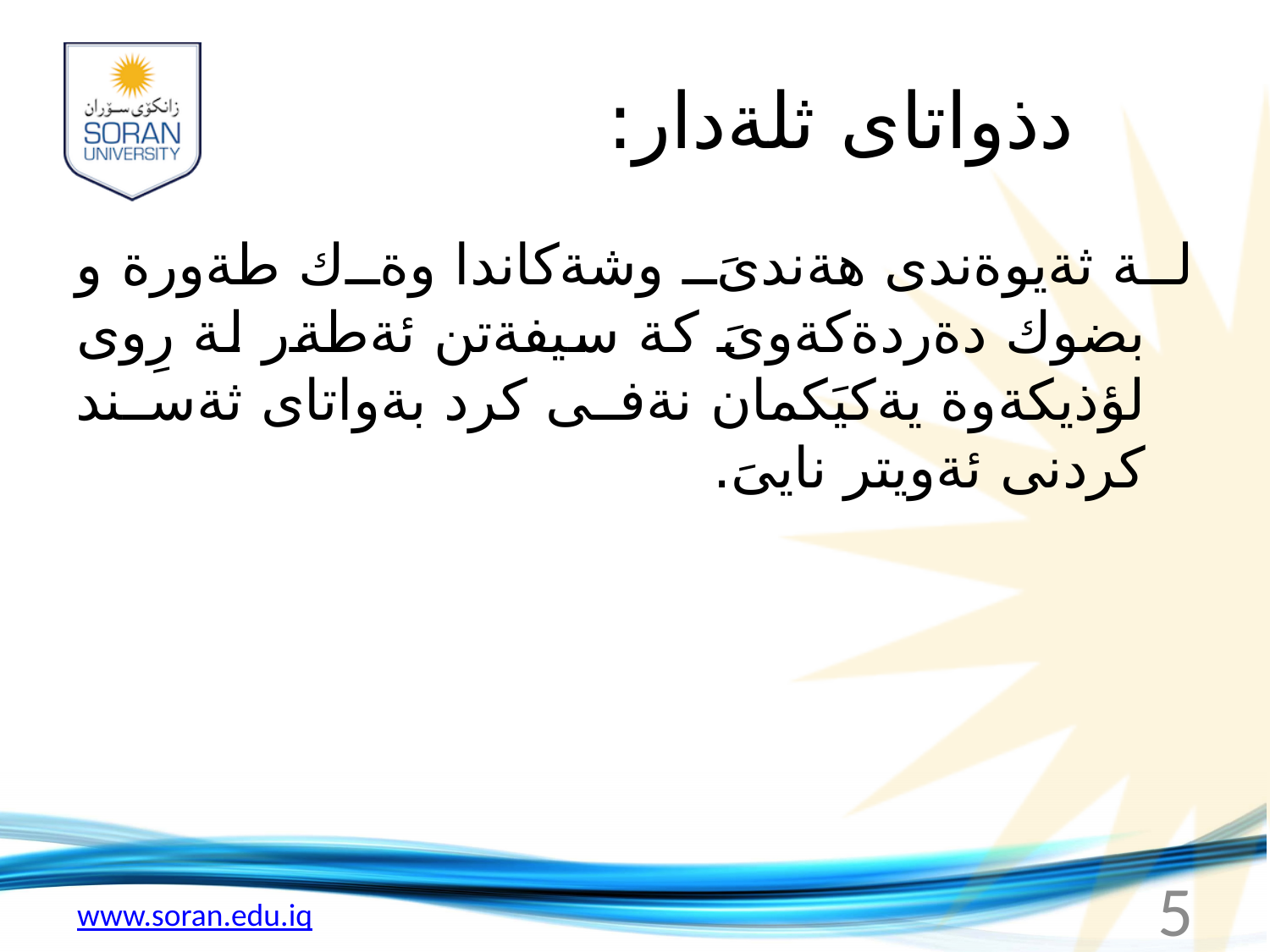

# دذواتاى ثلةدار:
لة ثةيوةندى هةندىَ وشةكاندا وةك طةورة و بضوك دةردةكةوىَ كة سيفةتن ئةطةر لة رِوى لؤذيكةوة يةكيَكمان نةفى كرد بةواتاى ثةسند كردنى ئةويتر نايىَ.
5